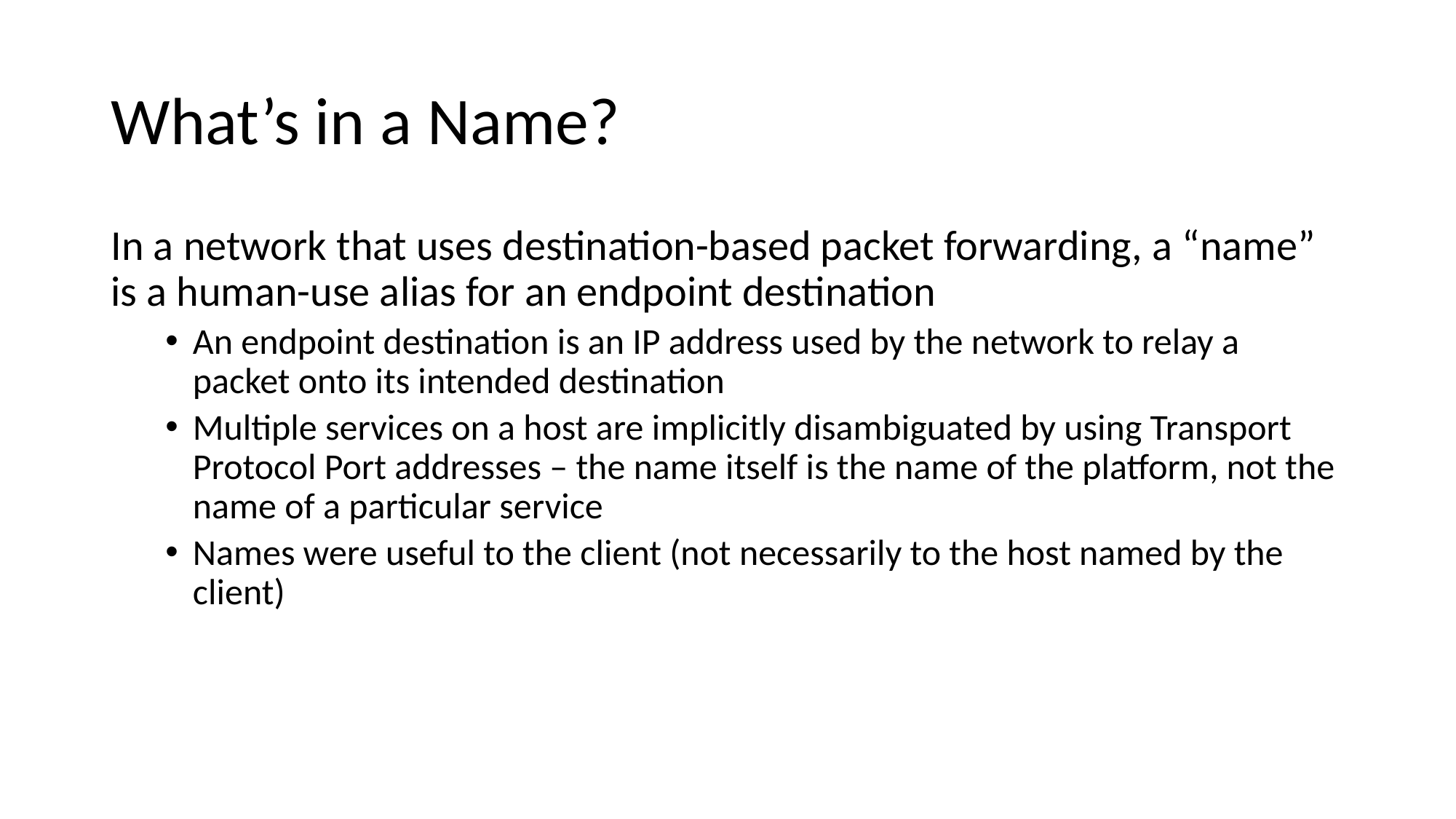

# What’s in a Name?
In a network that uses destination-based packet forwarding, a “name” is a human-use alias for an endpoint destination
An endpoint destination is an IP address used by the network to relay a packet onto its intended destination
Multiple services on a host are implicitly disambiguated by using Transport Protocol Port addresses – the name itself is the name of the platform, not the name of a particular service
Names were useful to the client (not necessarily to the host named by the client)